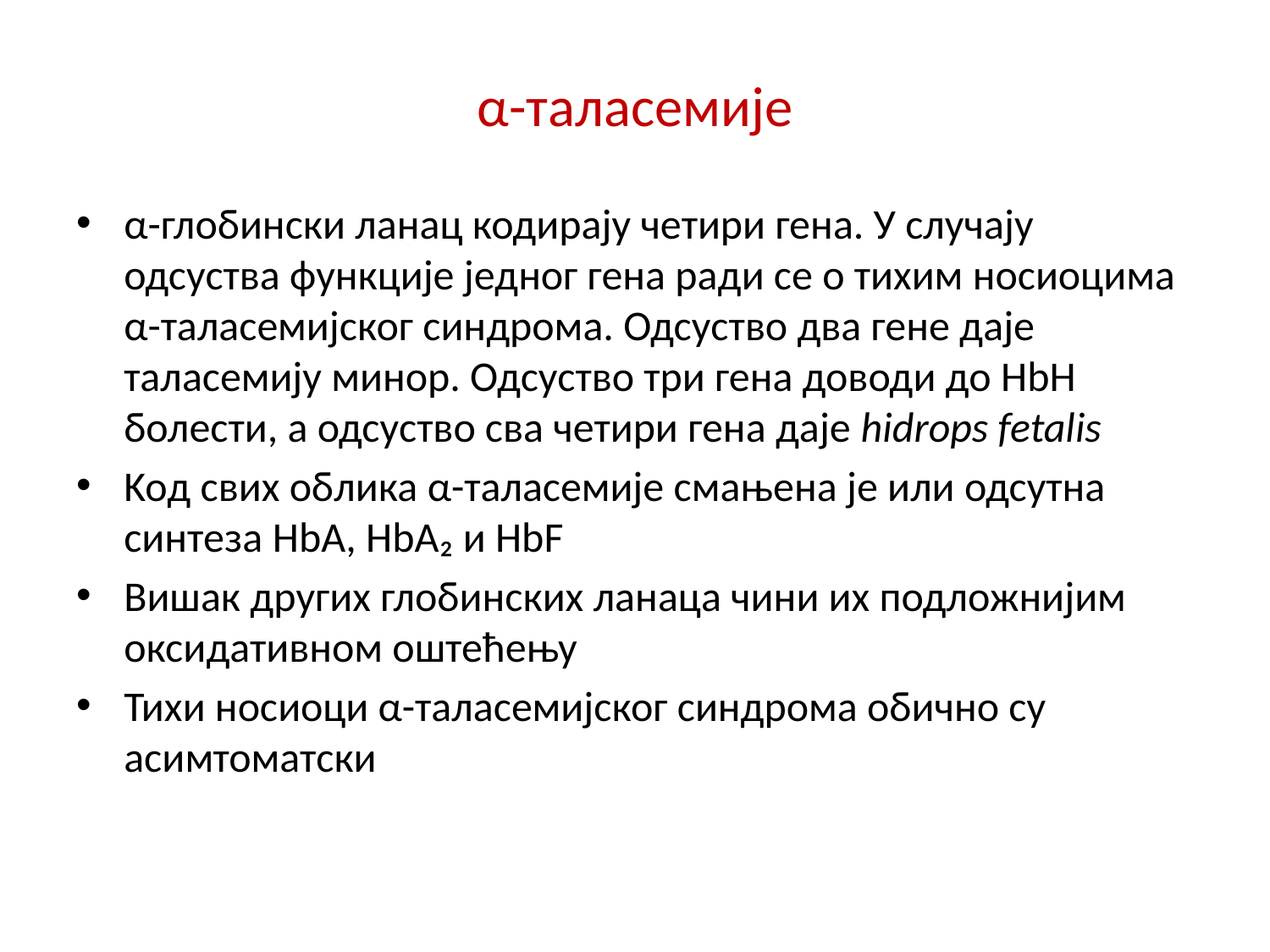

# α-таласемије
α-глобински ланац кодирају четири гена. У случају одсуства функције једног гена ради се о тихим носиоцима α-таласемијског синдрома. Одсуство два гене даје таласемију минор. Одсуство три гена доводи до HbH болести, а одсуство сва четири гена даје hidrops fetalis
Koд свих облика α-таласемије смањена је или одсутна синтеза HbA, HbA₂ и HbF
Вишак других глобинских ланаца чини их подложнијим оксидативном оштећењу
Тихи носиоци α-таласемијског синдрома обично су асимтоматски